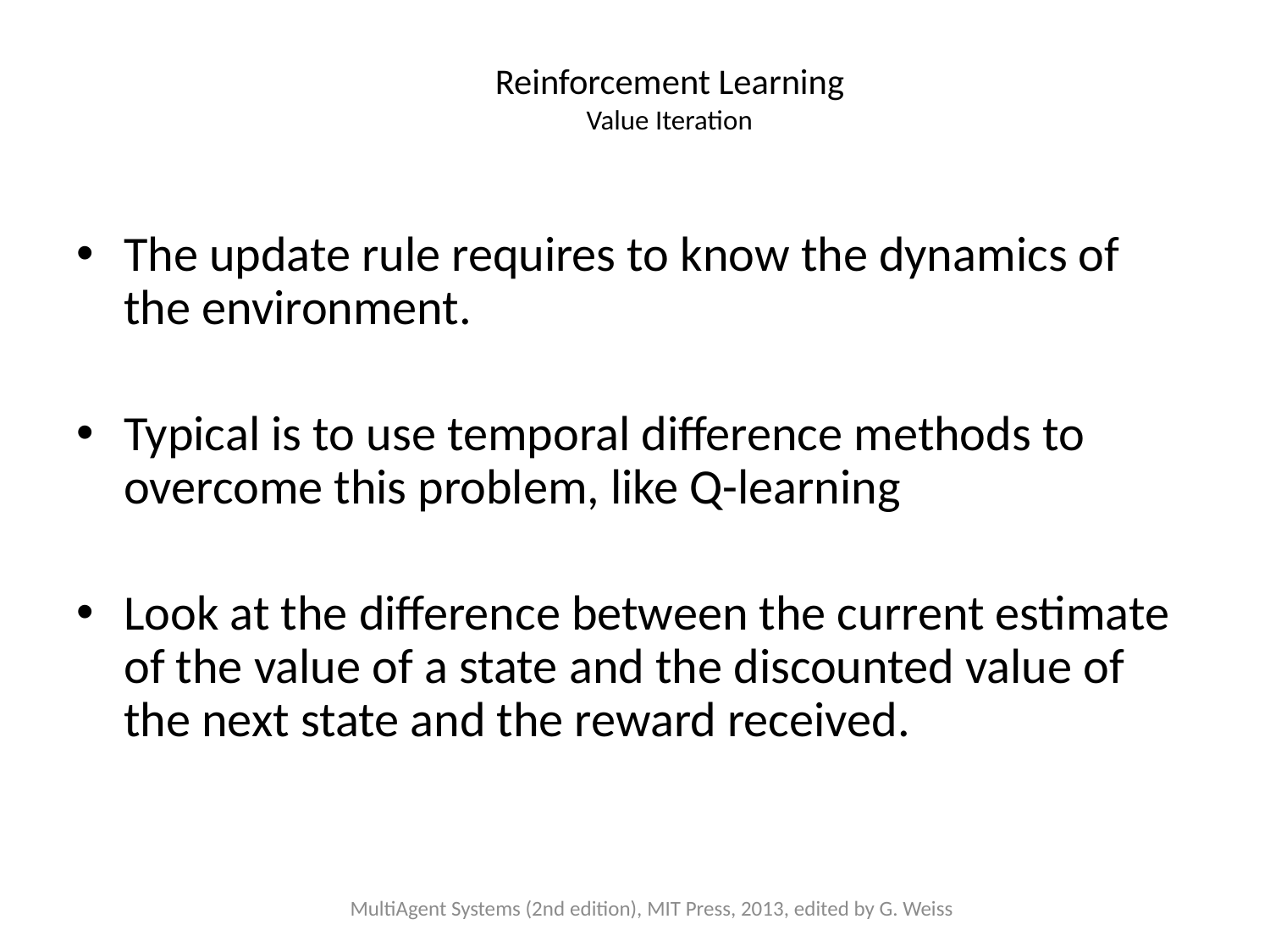

# Reinforcement Learning Value Iteration
The update rule requires to know the dynamics of the environment.

Typical is to use temporal difference methods to overcome this problem, like Q-learning

Look at the difference between the current estimate of the value of a state and the discounted value of the next state and the reward received.
MultiAgent Systems (2nd edition), MIT Press, 2013, edited by G. Weiss